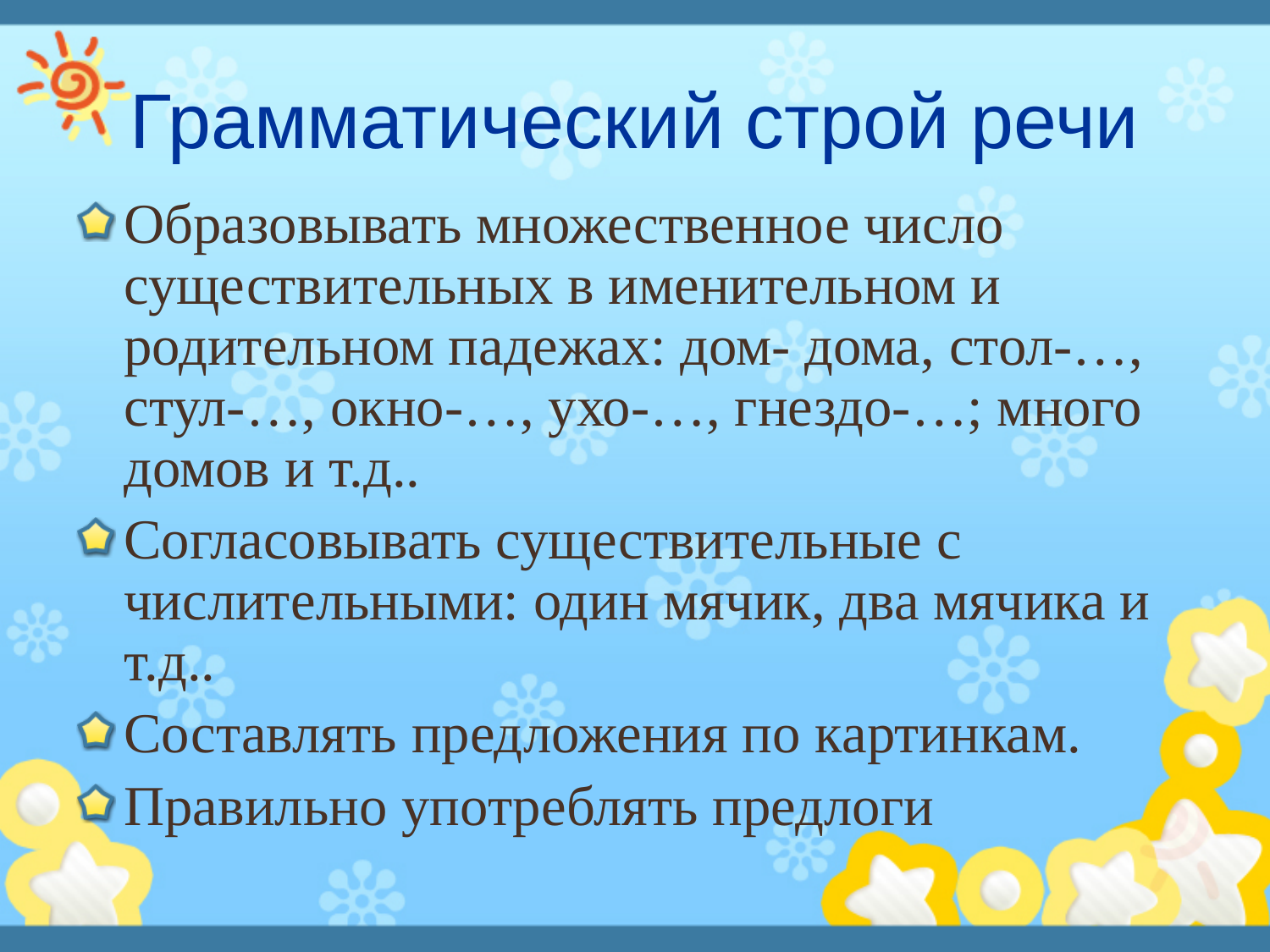

# Грамматический строй речи
Образовывать множественное число существительных в именительном и родительном падежах: дом- дома, стол-…, стул-…, окно-…, ухо-…, гнездо-…; много домов и т.д..
Согласовывать существительные с числительными: один мячик, два мячика и т.д..
Составлять предложения по картинкам.
Правильно употреблять предлоги